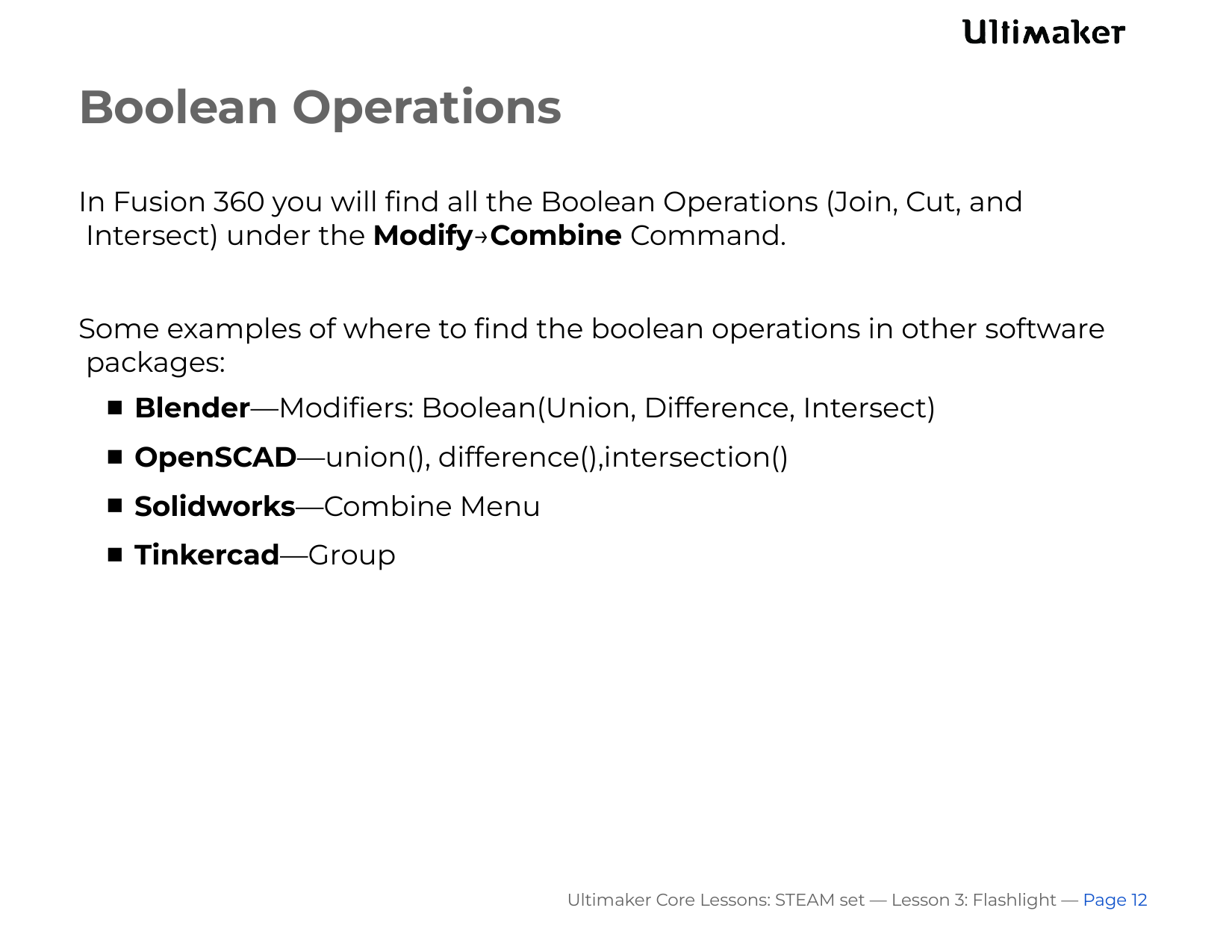

# Boolean Operations
In Fusion 360 you will find all the Boolean Operations (Join, Cut, and  Intersect) under the Modify→Combine Command.

Some examples of where to find the boolean operations in other software  packages:
Blender—Modifiers: Boolean(Union, Difference, Intersect)
OpenSCAD—union(), difference(),intersection()
Solidworks—Combine Menu
Tinkercad—Group
Ultimaker Core Lessons: STEAM set — Lesson 3: Flashlight — Page 12